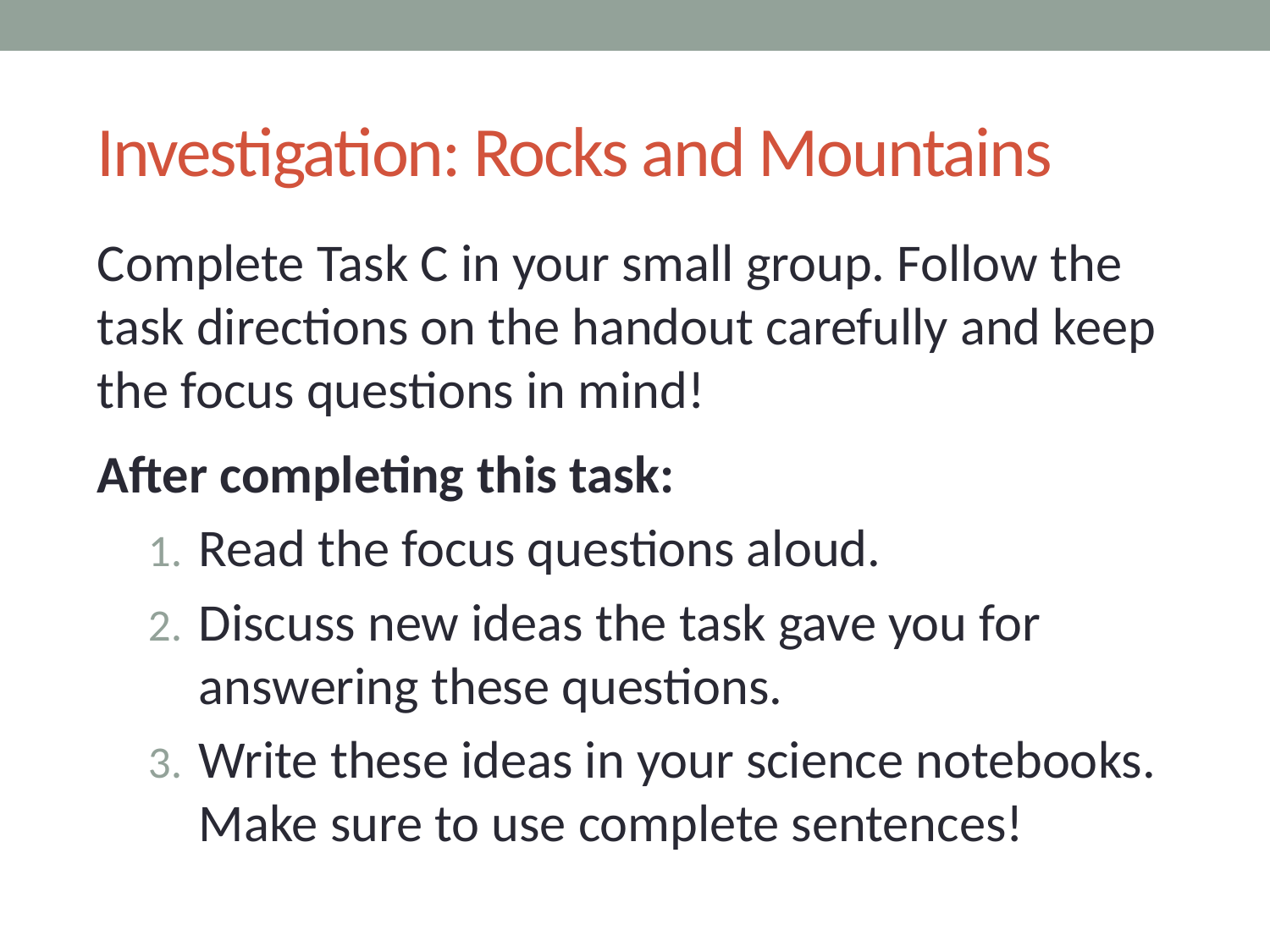

# Investigation: Rocks and Mountains
Complete Task C in your small group. Follow the task directions on the handout carefully and keep the focus questions in mind!
After completing this task:
Read the focus questions aloud.
Discuss new ideas the task gave you for answering these questions.
Write these ideas in your science notebooks. Make sure to use complete sentences!